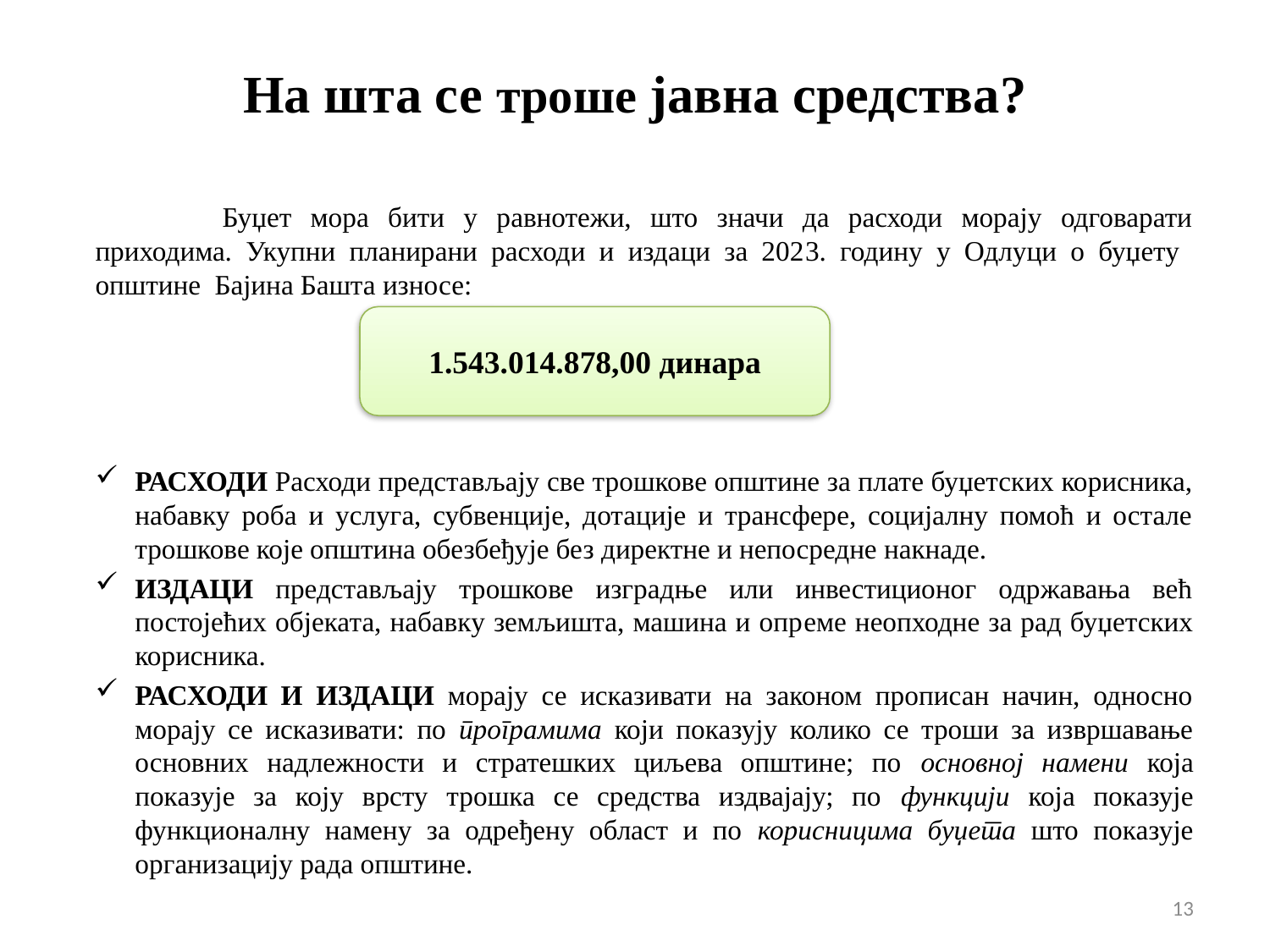

# На шта се троше јавна средства?
	Буџет мора бити у равнотежи, што значи да расходи морају одговарати приходима. Укупни планирани расходи и издаци за 2023. годину у Одлуци о буџету  општине  Бајина Башта износе:

РАСХОДИ Расходи представљају све трошкове општине за плате буџетских корисника, набавку роба и услуга, субвенције, дотације и трансфере, социјалну помоћ и остале трошкове које општина обезбеђује без директне и непосредне накнаде.
ИЗДАЦИ представљају трошкове изградње или инвестиционог одржавања већ постојећих објеката, набавку земљишта, машина и опрeме неопходне за рад буџетских корисника.
РАСХОДИ И ИЗДАЦИ морају се исказивати на законом прописан начин, односно морају се исказивати: по програмима који показују колико се троши за извршавање основних надлежности и стратешких циљева општине; по основној намени која показује за коју врсту трошка се средства издвајају; по функцији која показује функционалну намену за одређену област и по корисницима буџета што показује организацију рада општине.

1.543.014.878,00 динара
13